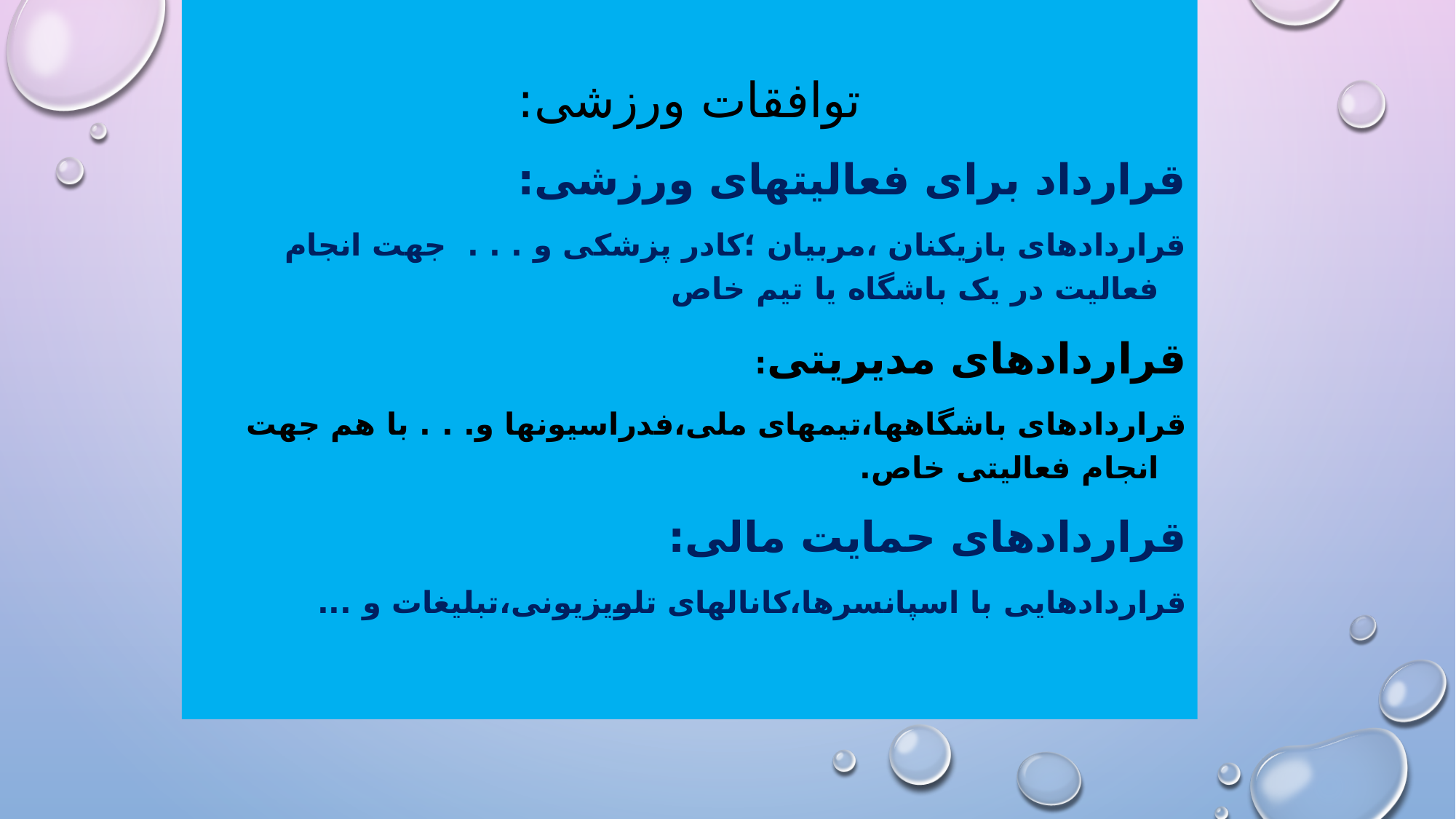

توافقات ورزشی:
قرارداد برای فعالیتهای ورزشی:
قراردادهای بازیکنان ،مربیان ؛کادر پزشکی و . . .  جهت انجام فعالیت در یک باشگاه یا تیم خاص
قراردادهای مدیریتی:
قراردادهای باشگاهها،تیمهای ملی،فدراسیونها و. . . با هم جهت انجام فعالیتی خاص.
قراردادهای حمایت مالی:
قراردادهایی با اسپانسرها،کانالهای تلویزیونی،تبلیغات و ...